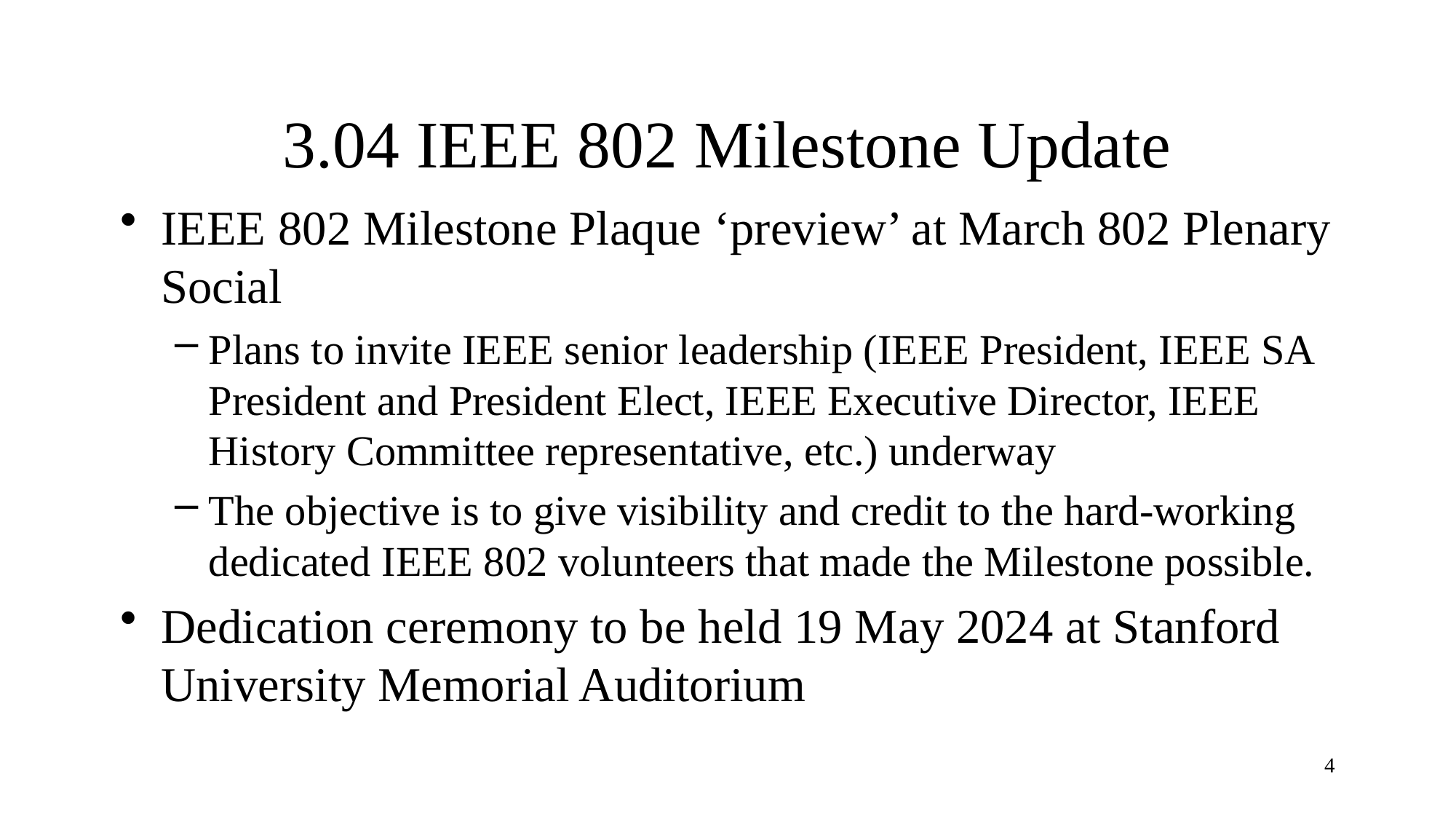

# 3.04 IEEE 802 Milestone Update
IEEE 802 Milestone Plaque ‘preview’ at March 802 Plenary Social
Plans to invite IEEE senior leadership (IEEE President, IEEE SA President and President Elect, IEEE Executive Director, IEEE History Committee representative, etc.) underway
The objective is to give visibility and credit to the hard-working dedicated IEEE 802 volunteers that made the Milestone possible.
Dedication ceremony to be held 19 May 2024 at Stanford University Memorial Auditorium
4